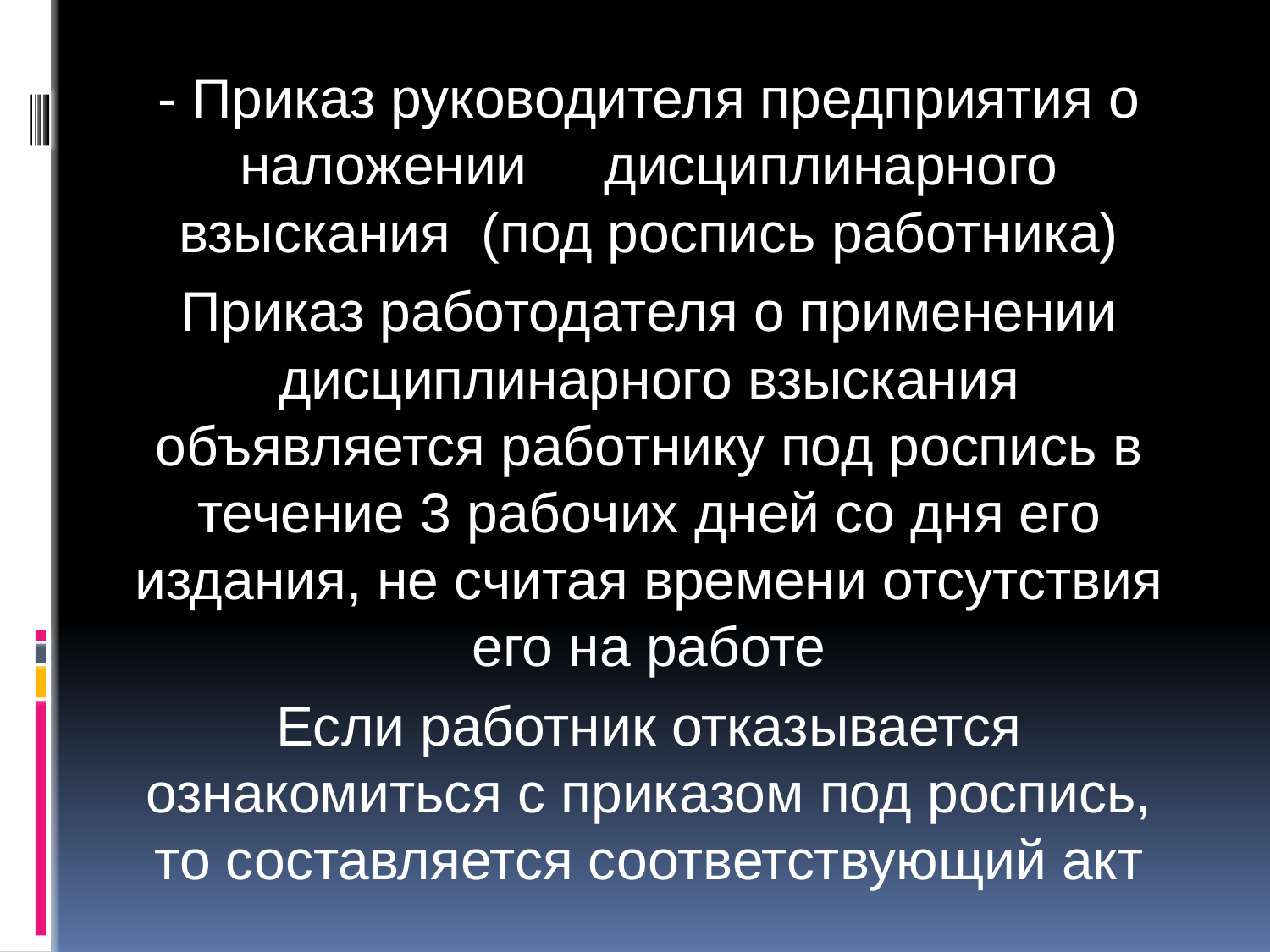

- Приказ руководителя предприятия о наложении     дисциплинарного взыскания  (под роспись работника)
Приказ работодателя о применении дисциплинарного взыскания объявляется работнику под роспись в течение 3 рабочих дней со дня его издания, не считая времени отсутствия его на работе
Если работник отказывается ознакомиться с приказом под роспись, то составляется соответствующий акт